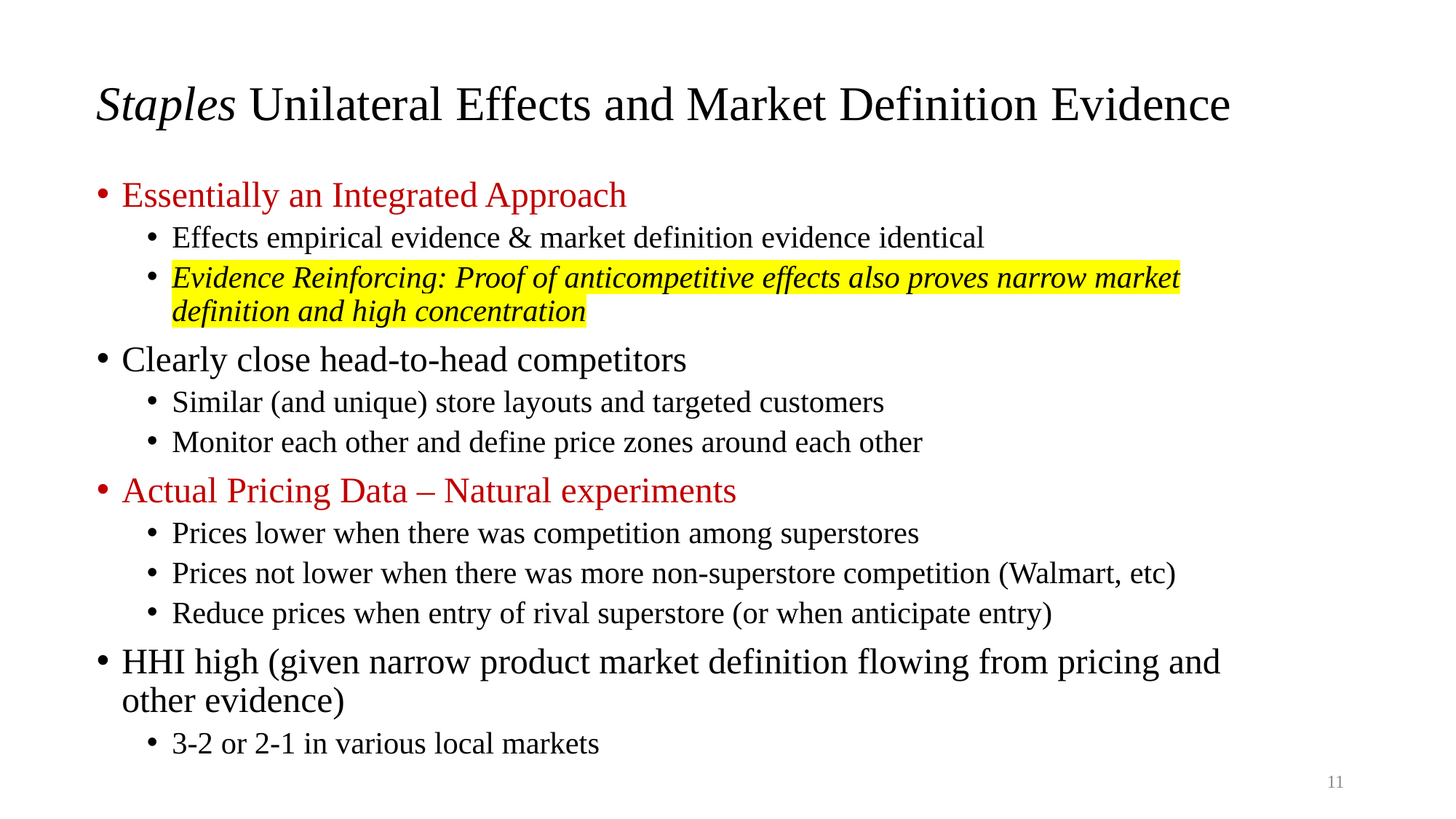

# Staples Unilateral Effects and Market Definition Evidence
Essentially an Integrated Approach
Effects empirical evidence & market definition evidence identical
Evidence Reinforcing: Proof of anticompetitive effects also proves narrow market definition and high concentration
Clearly close head-to-head competitors
Similar (and unique) store layouts and targeted customers
Monitor each other and define price zones around each other
Actual Pricing Data – Natural experiments
Prices lower when there was competition among superstores
Prices not lower when there was more non-superstore competition (Walmart, etc)
Reduce prices when entry of rival superstore (or when anticipate entry)
HHI high (given narrow product market definition flowing from pricing and other evidence)
3-2 or 2-1 in various local markets
11